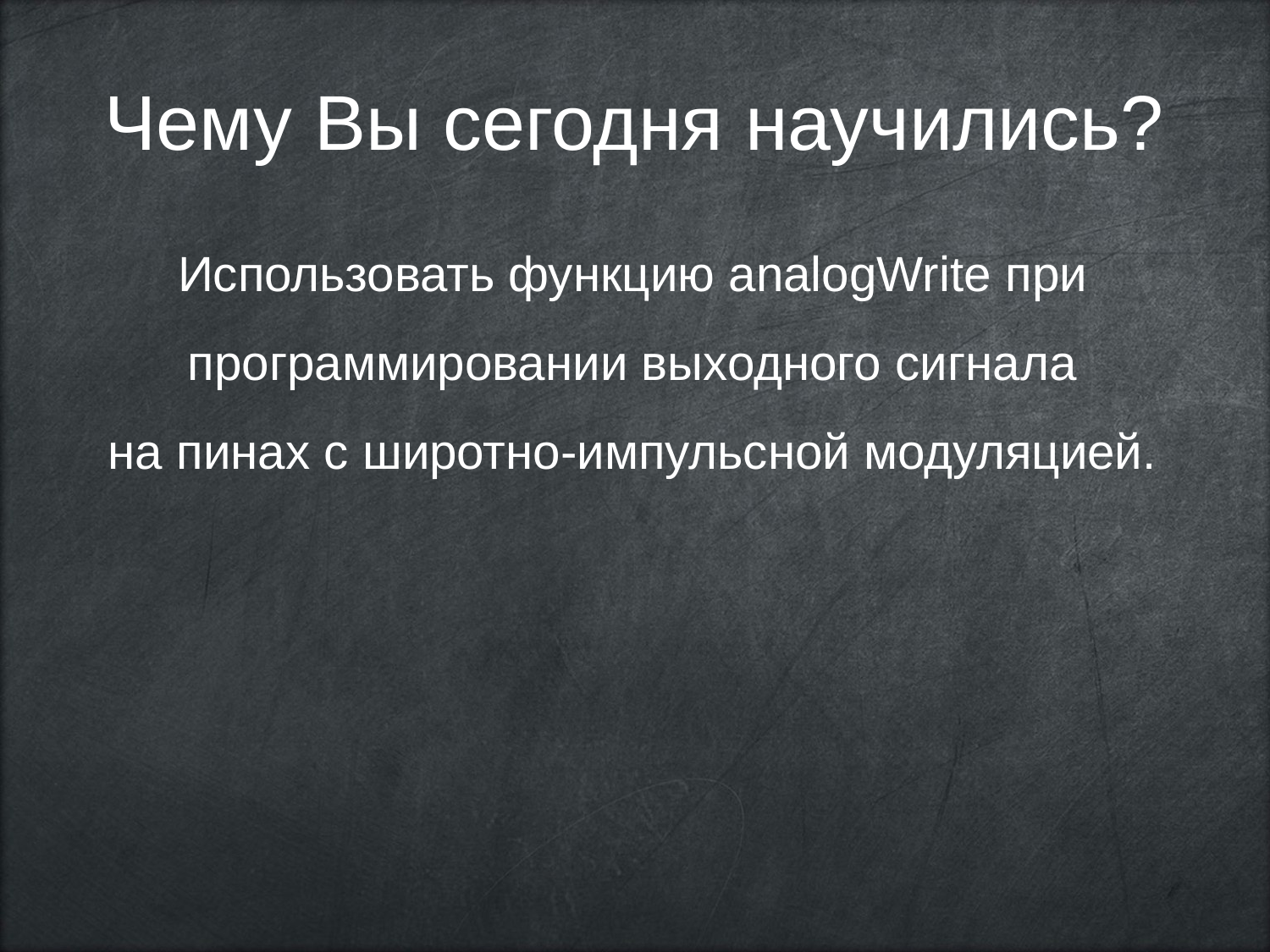

Чему Вы сегодня научились?
Использовать функцию analogWrite при программировании выходного сигнала
на пинах с широтно-импульсной модуляцией.